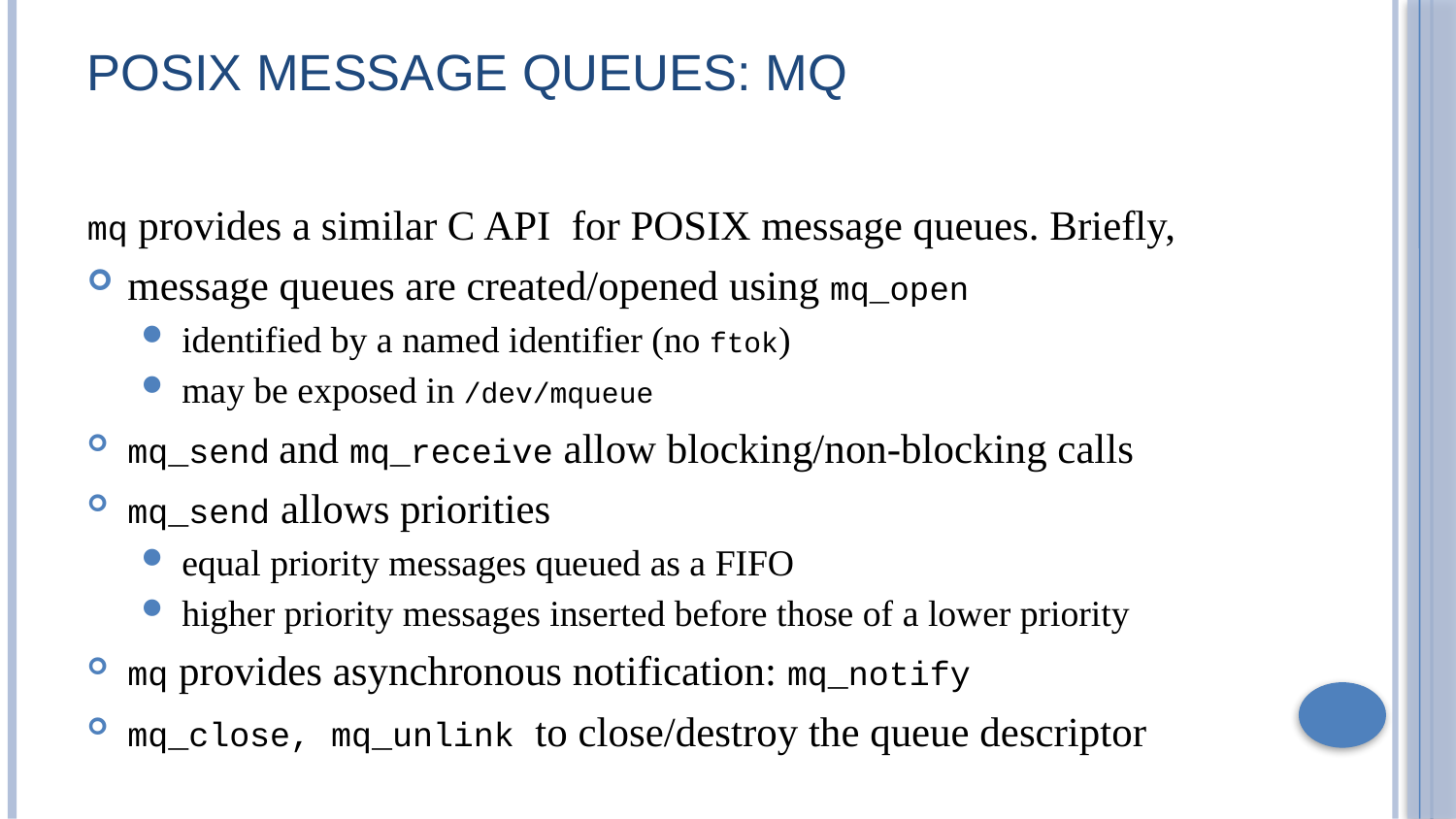

# POSIX Message Queues: mq
mq provides a similar C API  for POSIX message queues. Briefly,
message queues are created/opened using mq_open
identified by a named identifier (no ftok)
may be exposed in /dev/mqueue
mq_send and mq_receive allow blocking/non-blocking calls
mq_send allows priorities
equal priority messages queued as a FIFO
higher priority messages inserted before those of a lower priority
mq provides asynchronous notification: mq_notify
mq_close, mq_unlink to close/destroy the queue descriptor